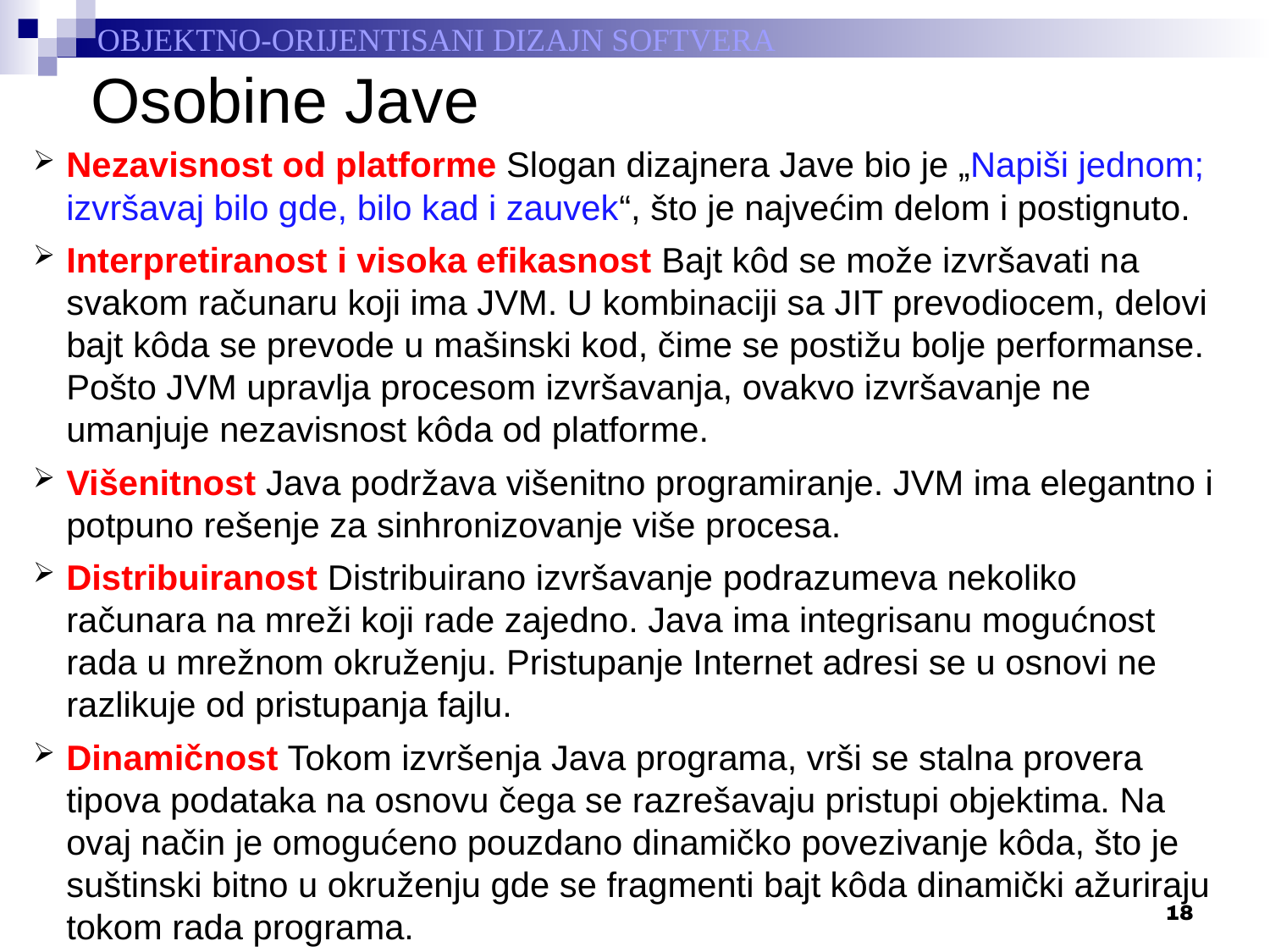

# Osobine Jave
Nezavisnost od platforme Slogan dizajnera Jave bio je „Napiši jednom; izvršavaj bilo gde, bilo kad i zauvek“, što je najvećim delom i postignuto.
Interpretiranost i visoka efikasnost Bajt kôd se može izvršavati na svakom računaru koji ima JVM. U kombinaciji sa JIT prevodiocem, delovi bajt kôda se prevode u mašinski kod, čime se postižu bolje performanse. Pošto JVM upravlja procesom izvršavanja, ovakvo izvršavanje ne umanjuje nezavisnost kôda od platforme.
Višenitnost Java podržava višenitno programiranje. JVM ima elegantno i potpuno rešenje za sinhronizovanje više procesa.
Distribuiranost Distribuirano izvršavanje podrazumeva nekoliko računara na mreži koji rade zajedno. Java ima integrisanu mogućnost rada u mrežnom okruženju. Pristupanje Internet adresi se u osnovi ne razlikuje od pristupanja fajlu.
Dinamičnost Tokom izvršenja Java programa, vrši se stalna provera tipova podataka na osnovu čega se razrešavaju pristupi objektima. Na ovaj način je omogućeno pouzdano dinamičko povezivanje kôda, što je suštinski bitno u okruženju gde se fragmenti bajt kôda dinamički ažuriraju tokom rada programa.
18